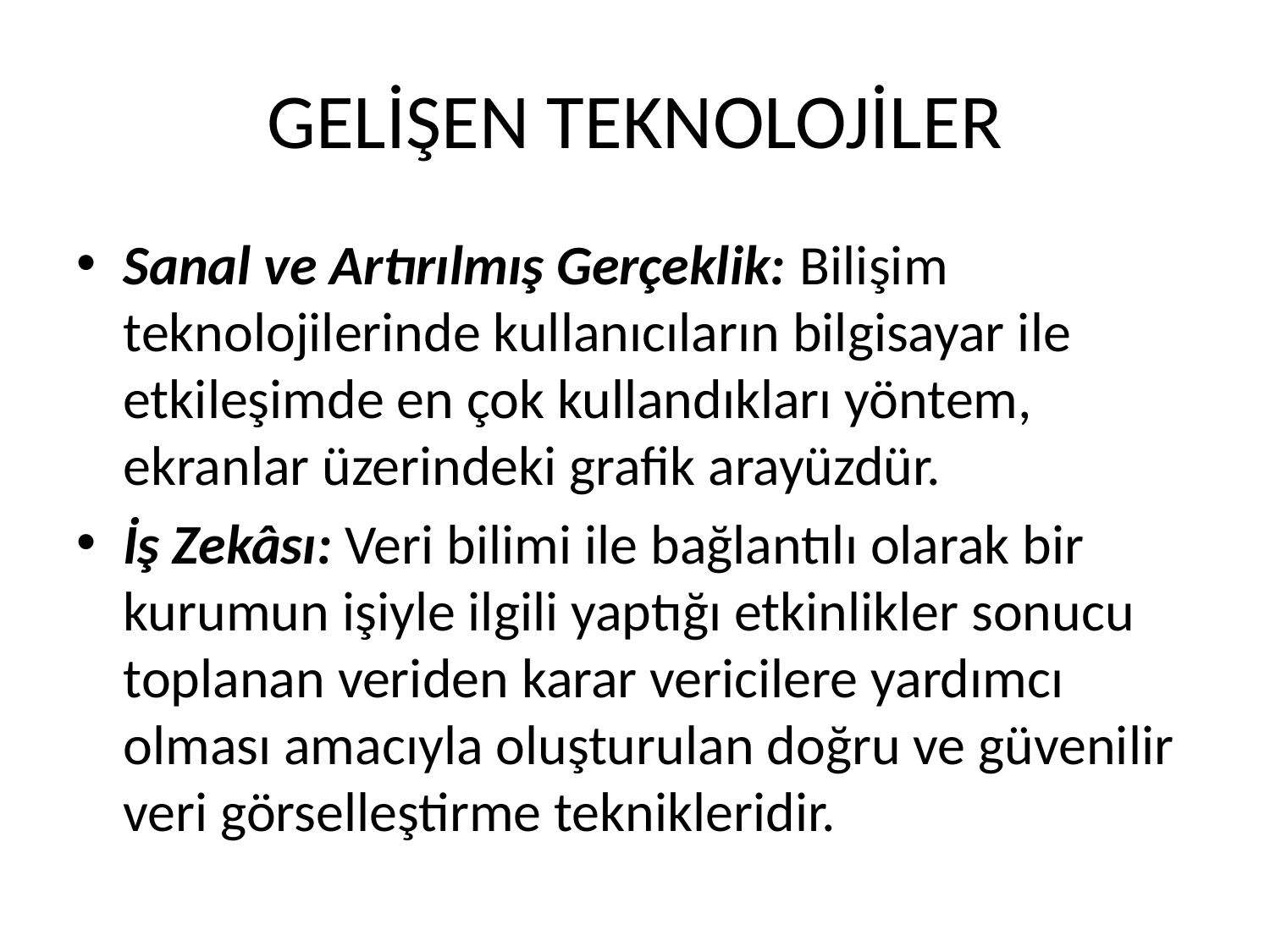

# GELİŞEN TEKNOLOJİLER
Sanal ve Artırılmış Gerçeklik: Bilişim teknolojilerinde kullanıcıların bilgisayar ile etkileşimde en çok kullandıkları yöntem, ekranlar üzerindeki grafik arayüzdür.
İş Zekâsı: Veri bilimi ile bağlantılı olarak bir kurumun işiyle ilgili yaptığı etkinlikler sonucu toplanan veriden karar vericilere yardımcı olması amacıyla oluşturulan doğru ve güvenilir veri görselleştirme teknikleridir.